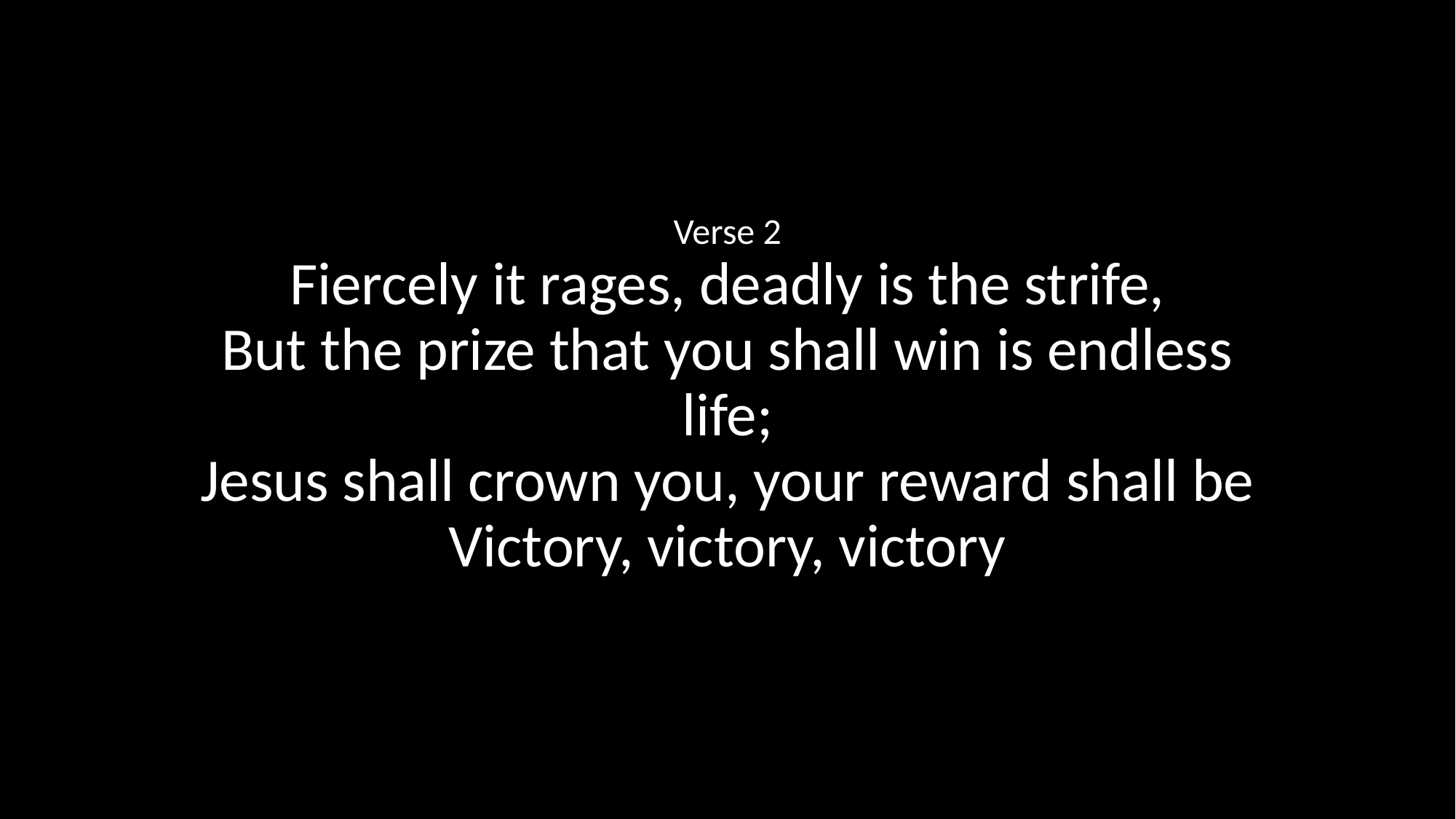

Verse 2
Fiercely it rages, deadly is the strife,
But the prize that you shall win is endless life;
Jesus shall crown you, your reward shall be
Victory, victory, victory